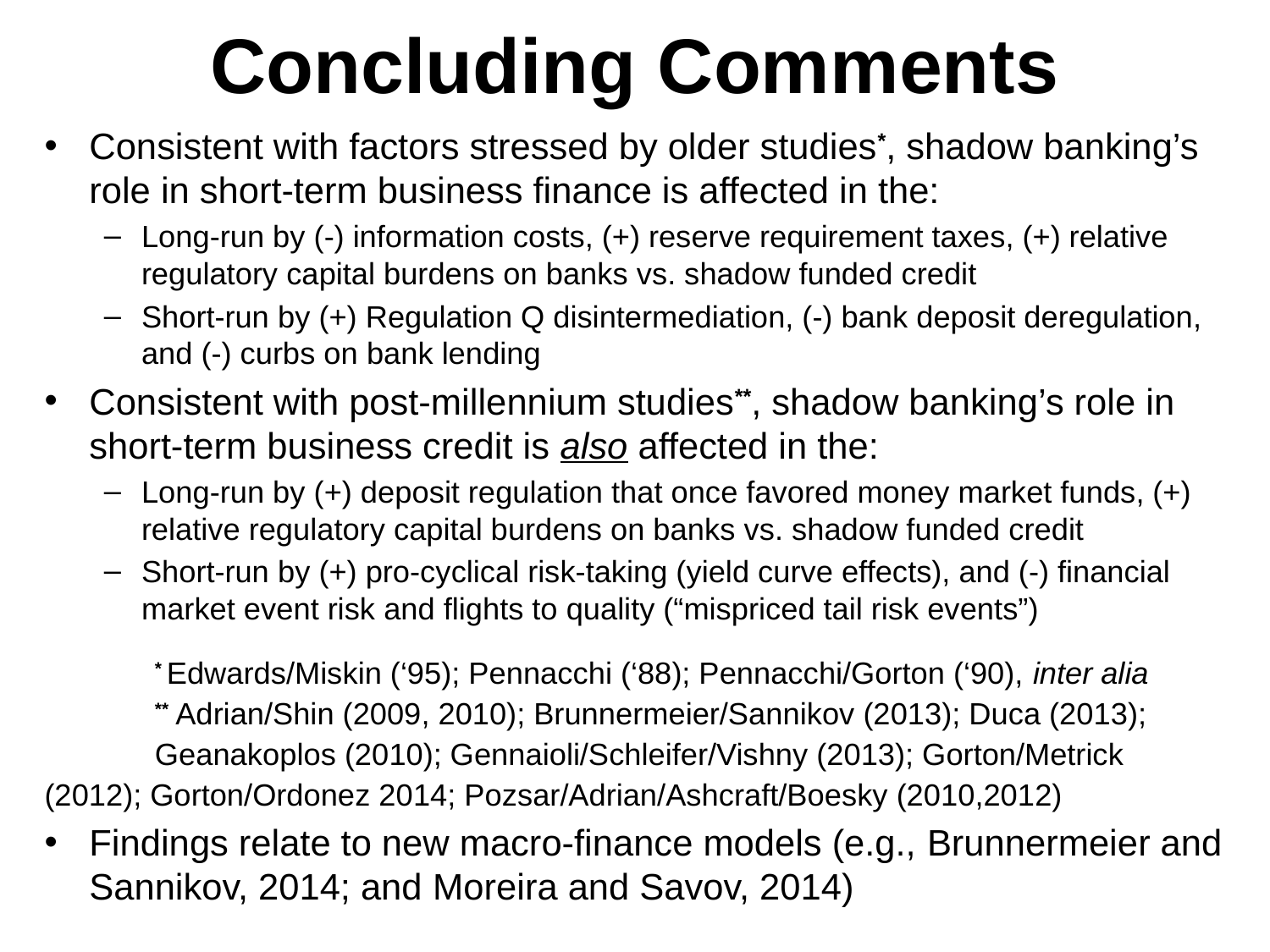

# Concluding Comments
Consistent with factors stressed by older studies*, shadow banking’s role in short-term business finance is affected in the:
Long-run by (-) information costs, (+) reserve requirement taxes, (+) relative regulatory capital burdens on banks vs. shadow funded credit
Short-run by (+) Regulation Q disintermediation, (-) bank deposit deregulation, and (-) curbs on bank lending
Consistent with post-millennium studies**, shadow banking’s role in short-term business credit is also affected in the:
Long-run by (+) deposit regulation that once favored money market funds, (+) relative regulatory capital burdens on banks vs. shadow funded credit
Short-run by (+) pro-cyclical risk-taking (yield curve effects), and (-) financial market event risk and flights to quality (“mispriced tail risk events”)

	* Edwards/Miskin (‘95); Pennacchi (‘88); Pennacchi/Gorton (‘90), inter alia
	** Adrian/Shin (2009, 2010); Brunnermeier/Sannikov (2013); Duca (2013); 	Geanakoplos (2010); Gennaioli/Schleifer/Vishny (2013); Gorton/Metrick 	(2012); Gorton/Ordonez 2014; Pozsar/Adrian/Ashcraft/Boesky (2010,2012)
Findings relate to new macro-finance models (e.g., Brunnermeier and Sannikov, 2014; and Moreira and Savov, 2014)